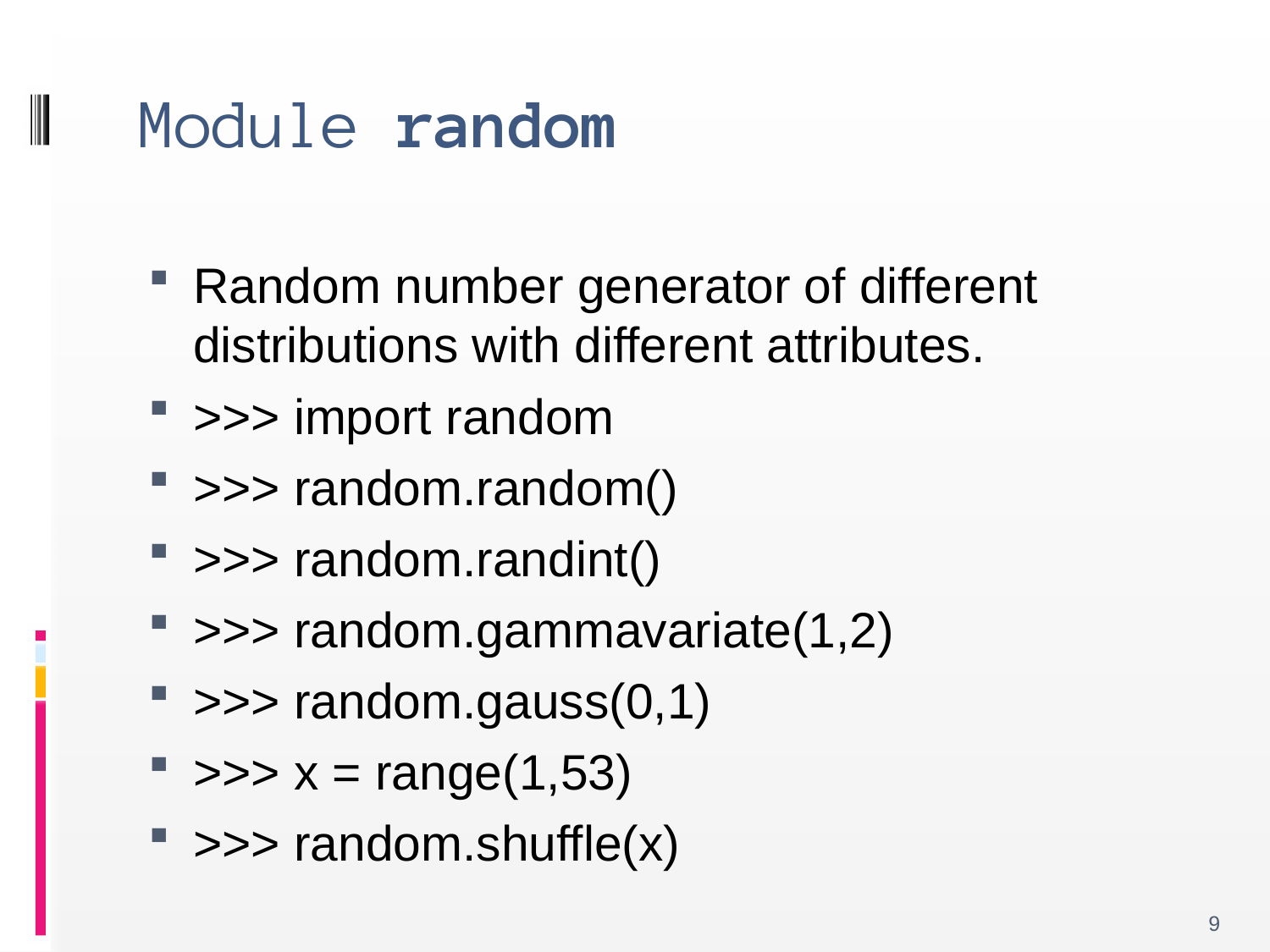

# Module random
Random number generator of different distributions with different attributes.
>>> import random
>>> random.random()
>>> random.randint()
>>> random.gammavariate(1,2)
>>> random.gauss(0,1)
>>> x = range(1,53)
>>> random.shuffle(x)
9